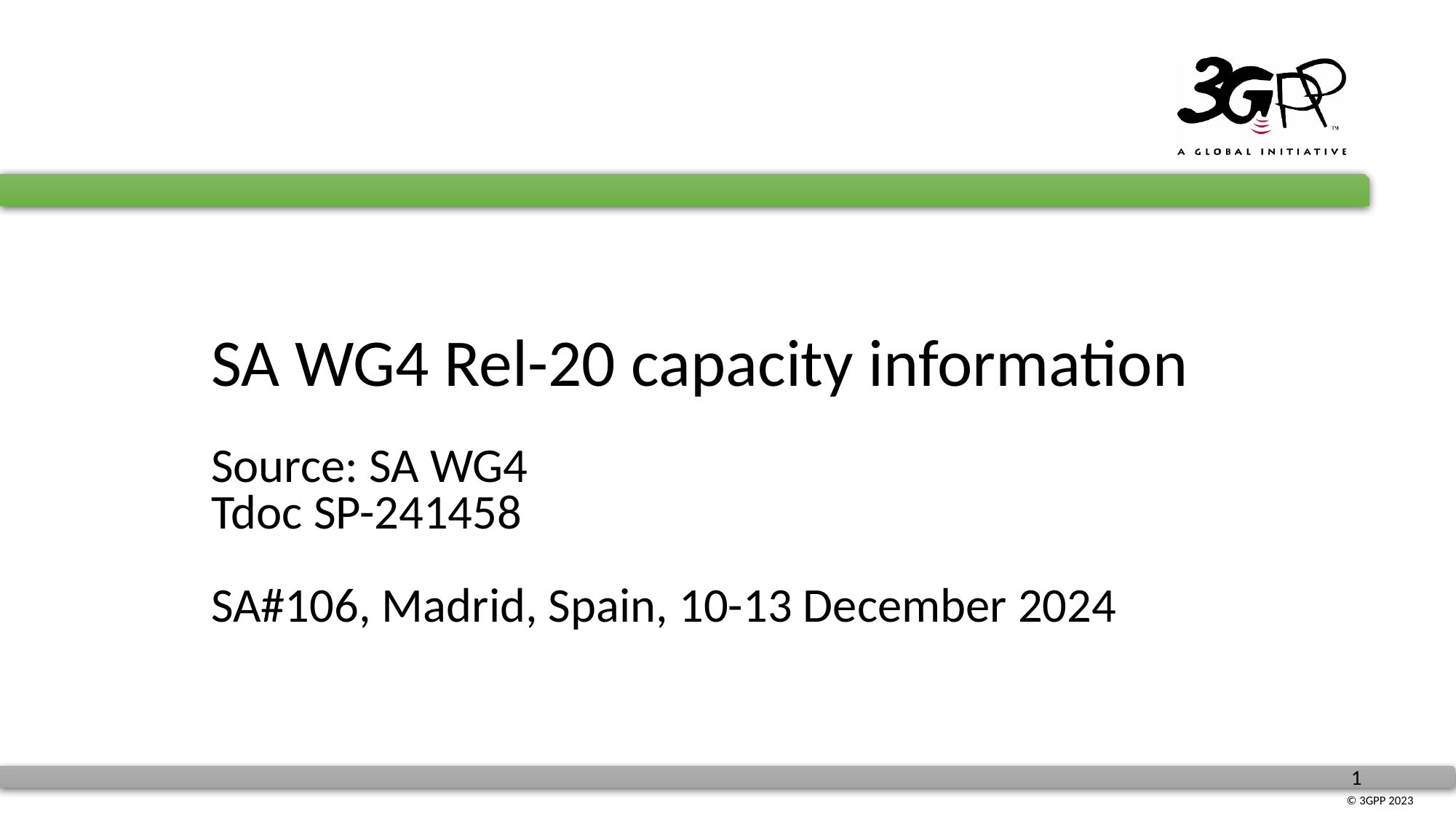

# SA WG4 Rel-20 capacity information Source: SA WG4 Tdoc SP-241458 SA#106, Madrid, Spain, 10-13 December 2024